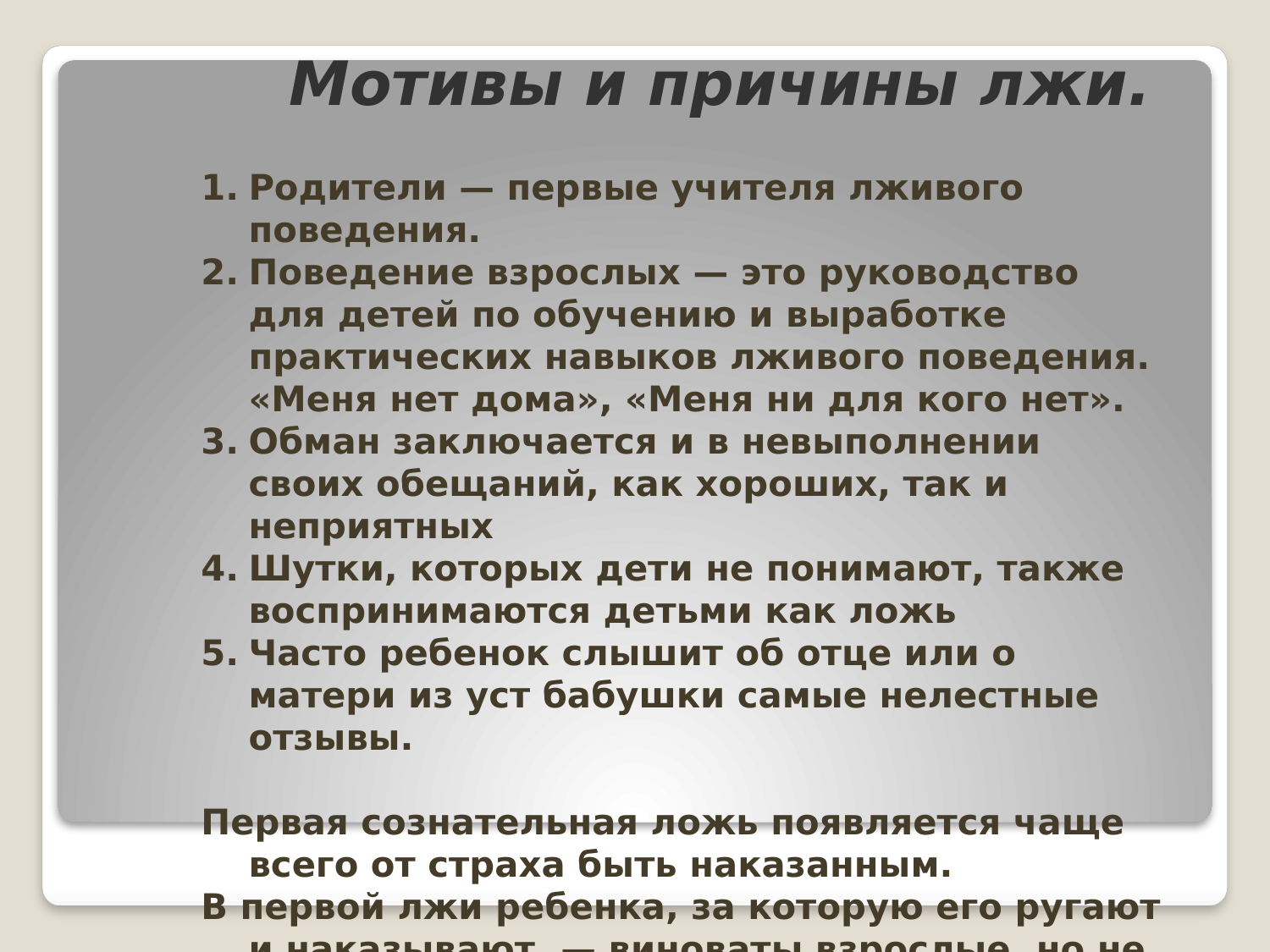

# Мотивы и причины лжи.
Родители — первые учителя лживого поведения.
Поведение взрослых — это руководство для детей по обучению и выработке практических навыков лживого поведения. «Меня нет дома», «Меня ни для кого нет».
Обман заключается и в невыполнении своих обещаний, как хороших, так и неприятных
Шутки, которых дети не понимают, также воспринимаются детьми как ложь
Часто ребенок слышит об отце или о матери из уст бабушки самые нелестные отзывы.

Первая сознательная ложь появляется чаще всего от страха быть наказанным.
В первой лжи ребенка, за которую его ругают и наказывают, — виноваты взрослые, но не ребенок! И к 7 годам ребенок начинает лгать сознательно